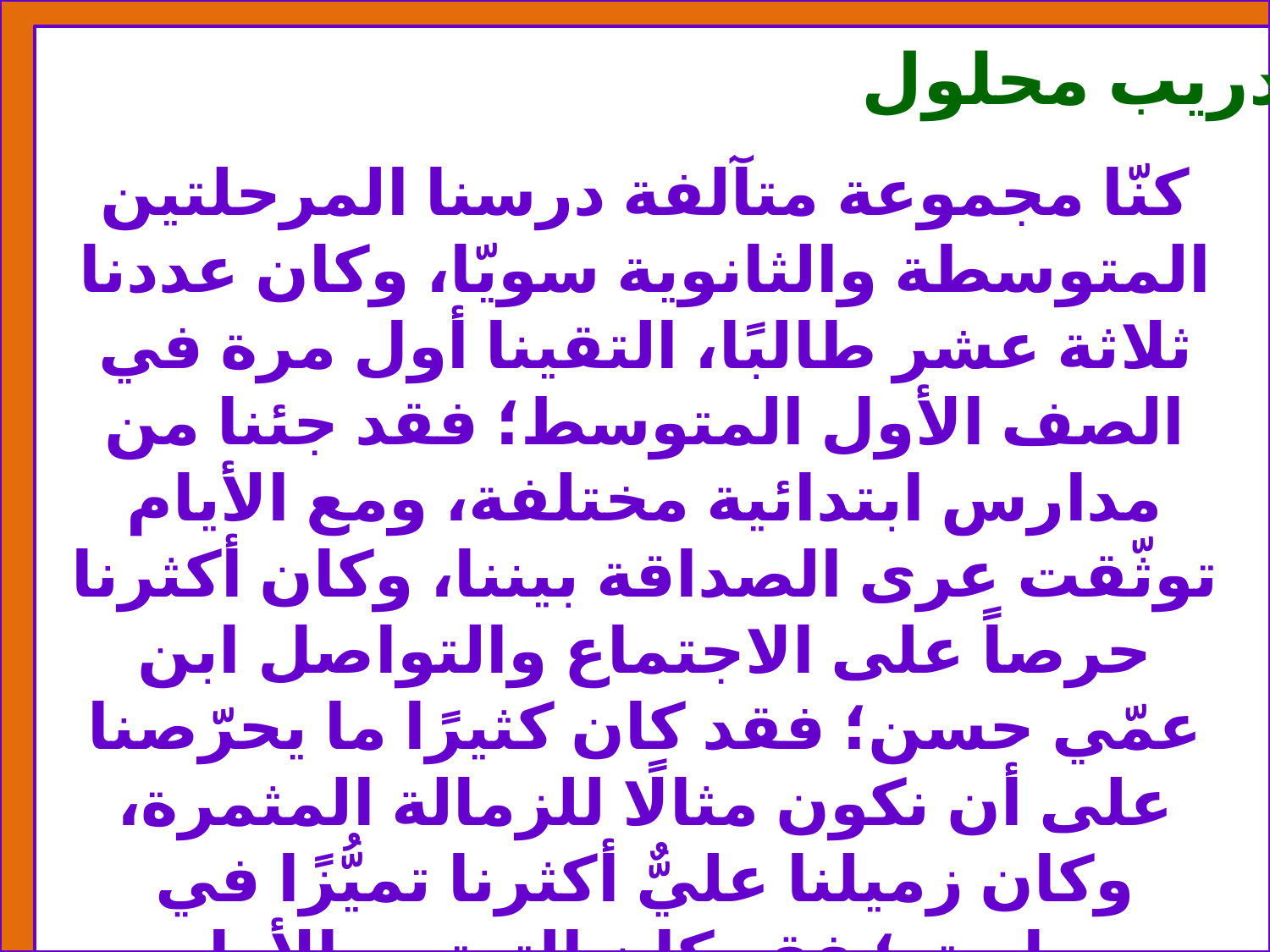

تدريب محلول
كنّا مجموعة متآلفة درسنا المرحلتين المتوسطة والثانوية سويّا، وكان عددنا ثلاثة عشر طالبًا، التقينا أول مرة في الصف الأول المتوسط؛ فقد جئنا من مدارس ابتدائية مختلفة، ومع الأيام توثّقت عرى الصداقة بيننا، وكان أكثرنا حرصاً على الاجتماع والتواصل ابن عمّي حسن؛ فقد كان كثيرًا ما يحرّصنا على أن نكون مثالًا للزمالة المثمرة، وكان زميلنا عليٌّ أكثرنا تميُّزًا في دراسته؛ فقد كان الترتيب الأول محجوزاً باسمه خلال السنوات الماضية التي عرفناه فيها، وقد تأثرنا به مثابرةً وحرصاً على التفوّق